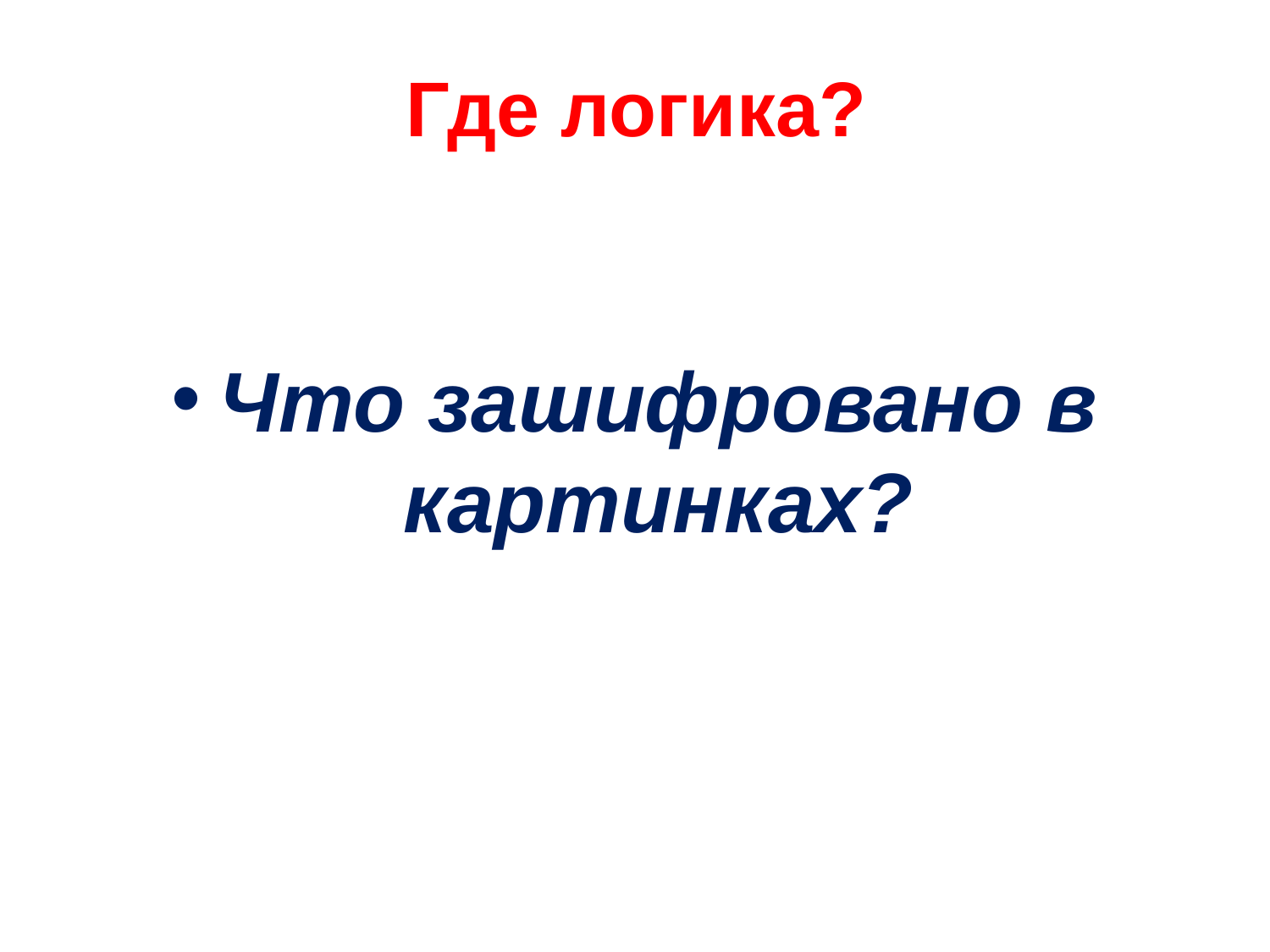

# Где логика?

Что зашифровано в картинках?